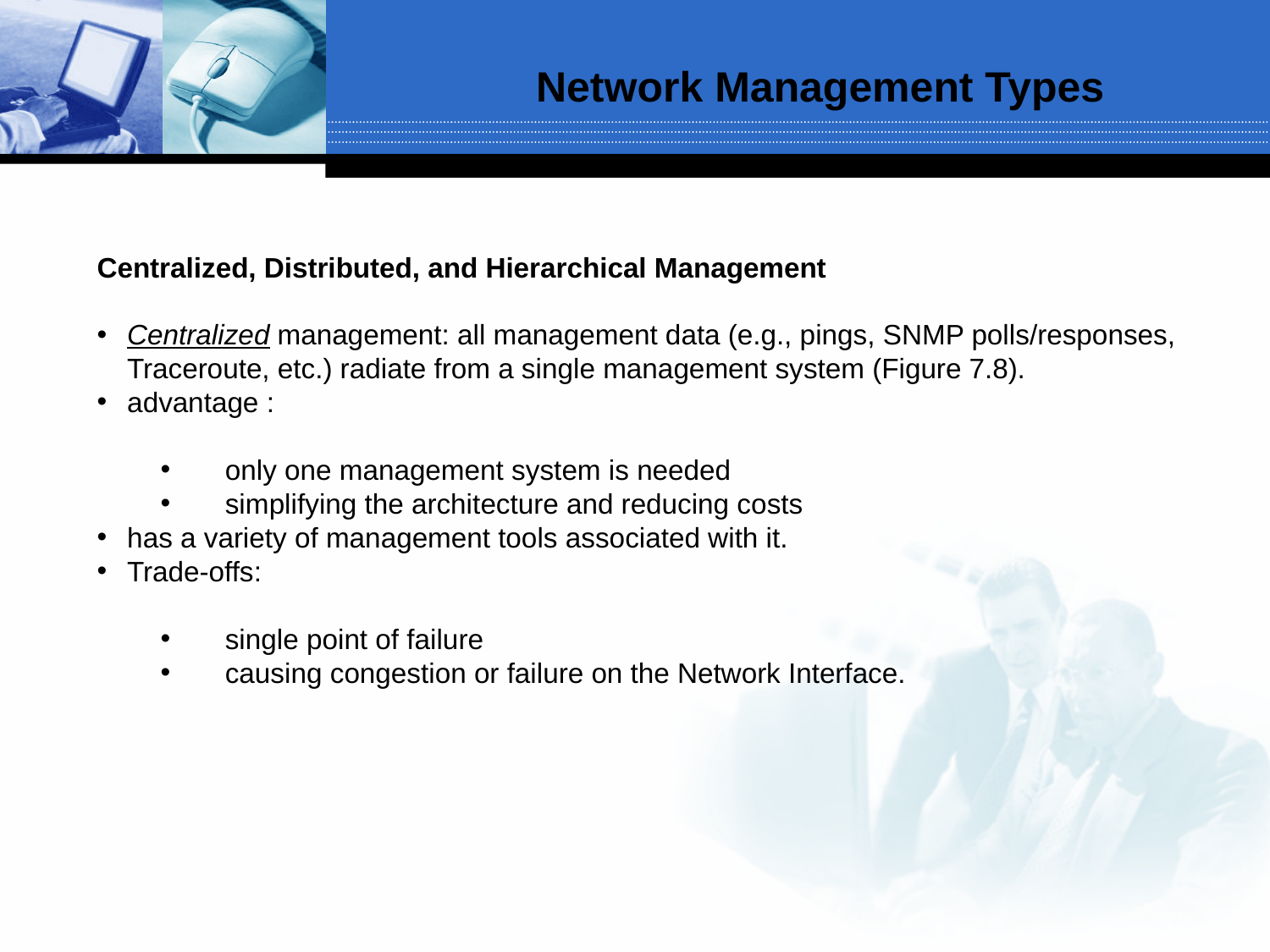

Network Management Types
Centralized, Distributed, and Hierarchical Management

Centralized management: all management data (e.g., pings, SNMP polls/responses, Traceroute, etc.) radiate from a single management system (Figure 7.8).
advantage :

only one management system is needed
simplifying the architecture and reducing costs
has a variety of management tools associated with it.
Trade-offs:

single point of failure
causing congestion or failure on the Network Interface.